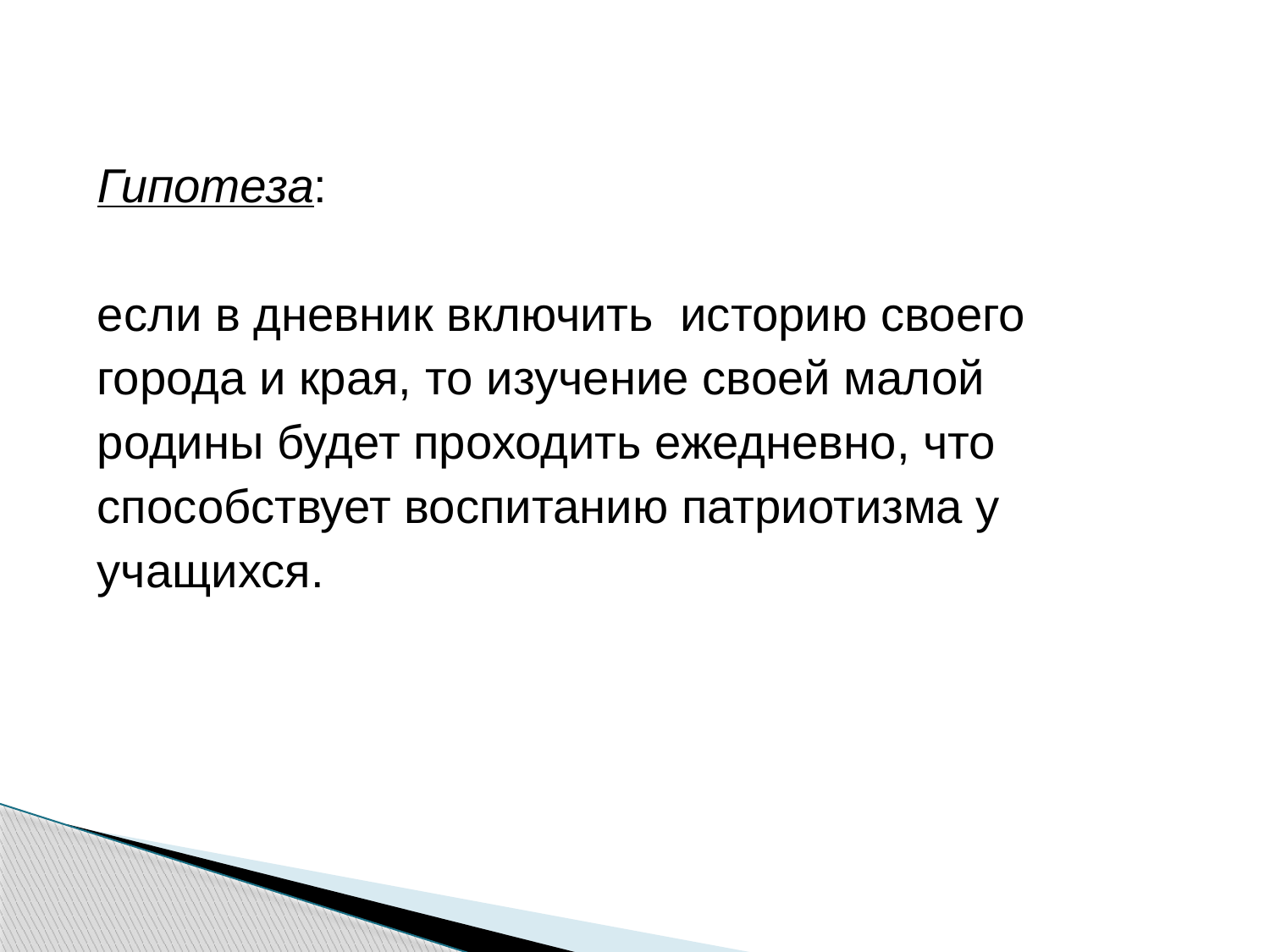

#
Гипотеза:

если в дневник включить  историю своего
города и края, то изучение своей малой
родины будет проходить ежедневно, что
способствует воспитанию патриотизма у
учащихся.